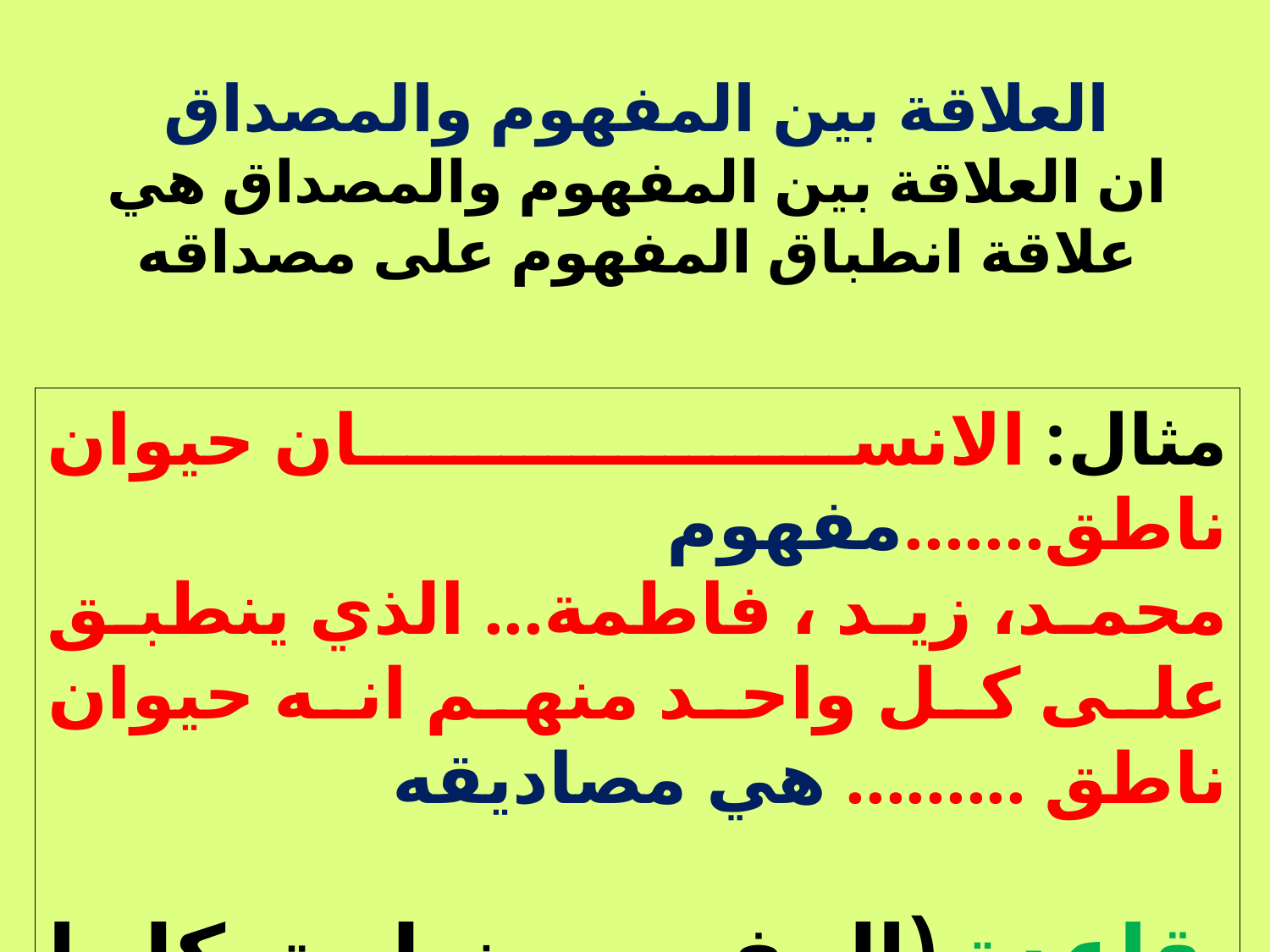

# العلاقة بين المفهوم والمصداق ان العلاقة بين المفهوم والمصداق هي علاقة انطباق المفهوم على مصداقه
مثال: الانسان حيوان ناطق.......مفهوم
محمد، زيد ، فاطمة... الذي ينطبق على كل واحد منهم انه حيوان ناطق ......... هي مصاديقه

 قاعدة (المفهوم ينطبق كليا على مصداقه)